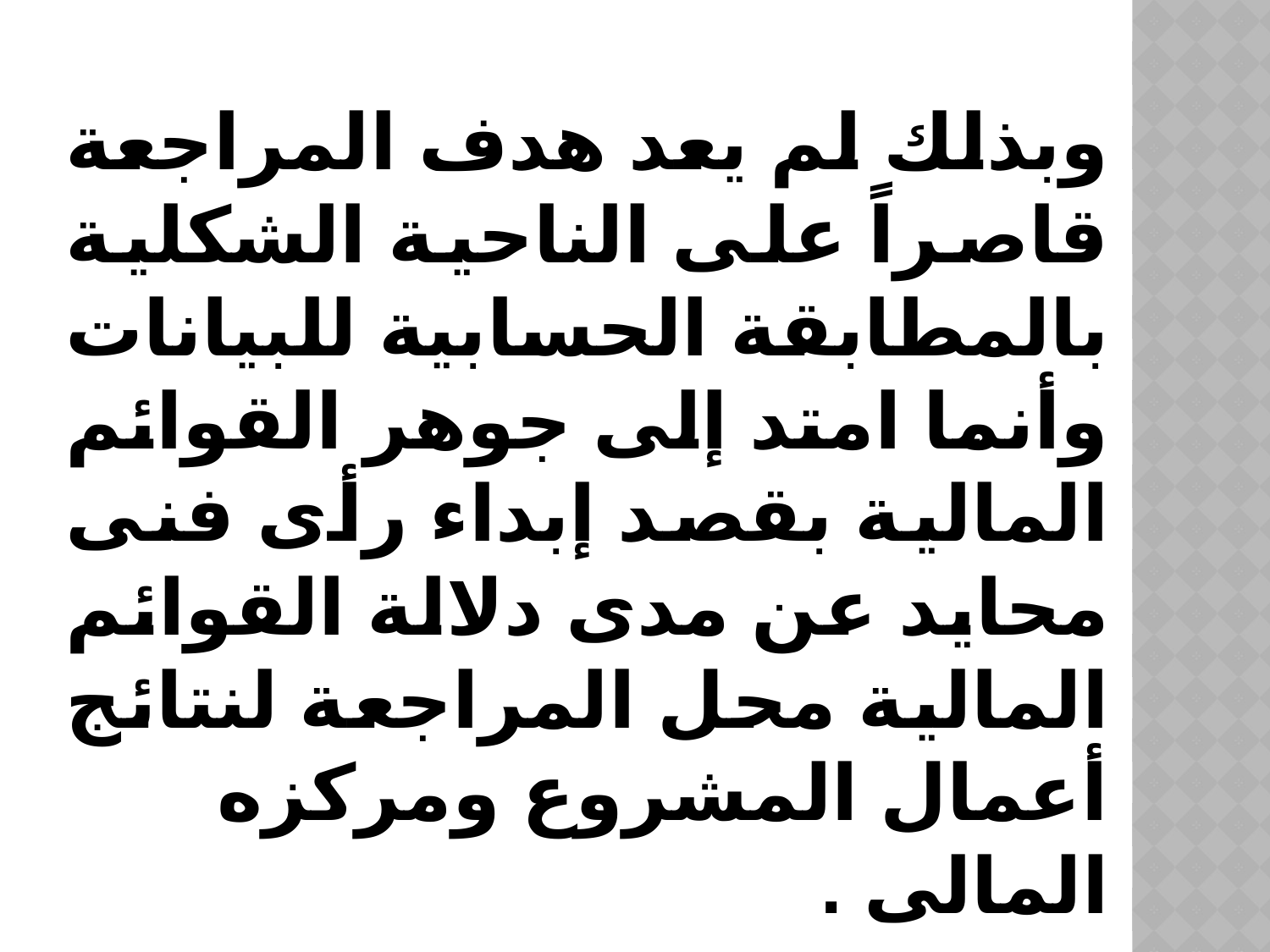

#
وبذلك لم يعد هدف المراجعة قاصراً على الناحية الشكلية بالمطابقة الحسابية للبيانات وأنما امتد إلى جوهر القوائم المالية بقصد إبداء رأى فنى محايد عن مدى دلالة القوائم المالية محل المراجعة لنتائج أعمال المشروع ومركزه المالى .